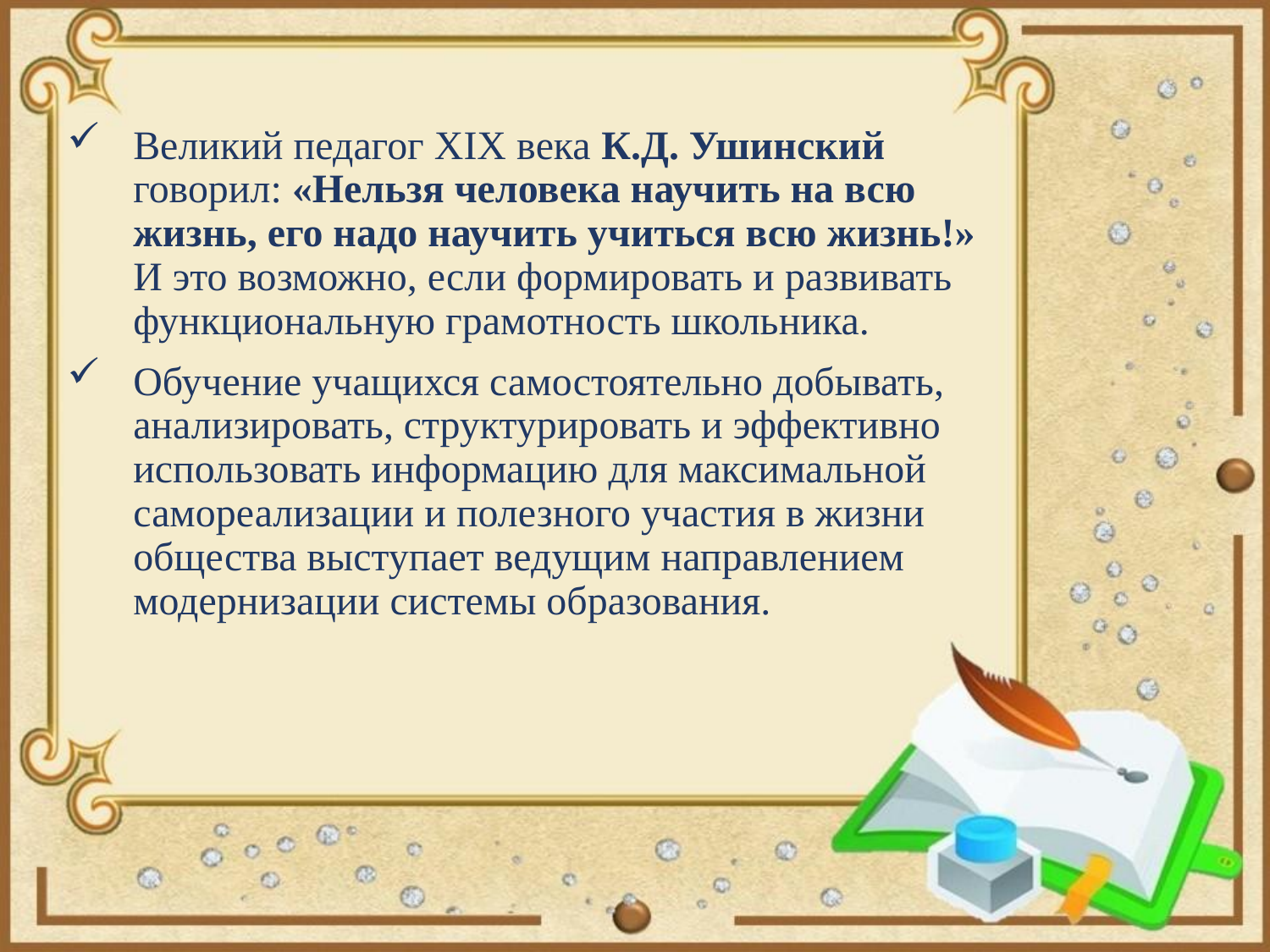

Великий педагог XIX века К.Д. Ушинский говорил: «Нельзя человека научить на всю жизнь, его надо научить учиться всю жизнь!» И это возможно, если формировать и развивать функциональную грамотность школьника.
Обучение учащихся самостоятельно добывать, анализировать, структурировать и эффективно использовать информацию для максимальной самореализации и полезного участия в жизни общества выступает ведущим направлением модернизации системы образования.